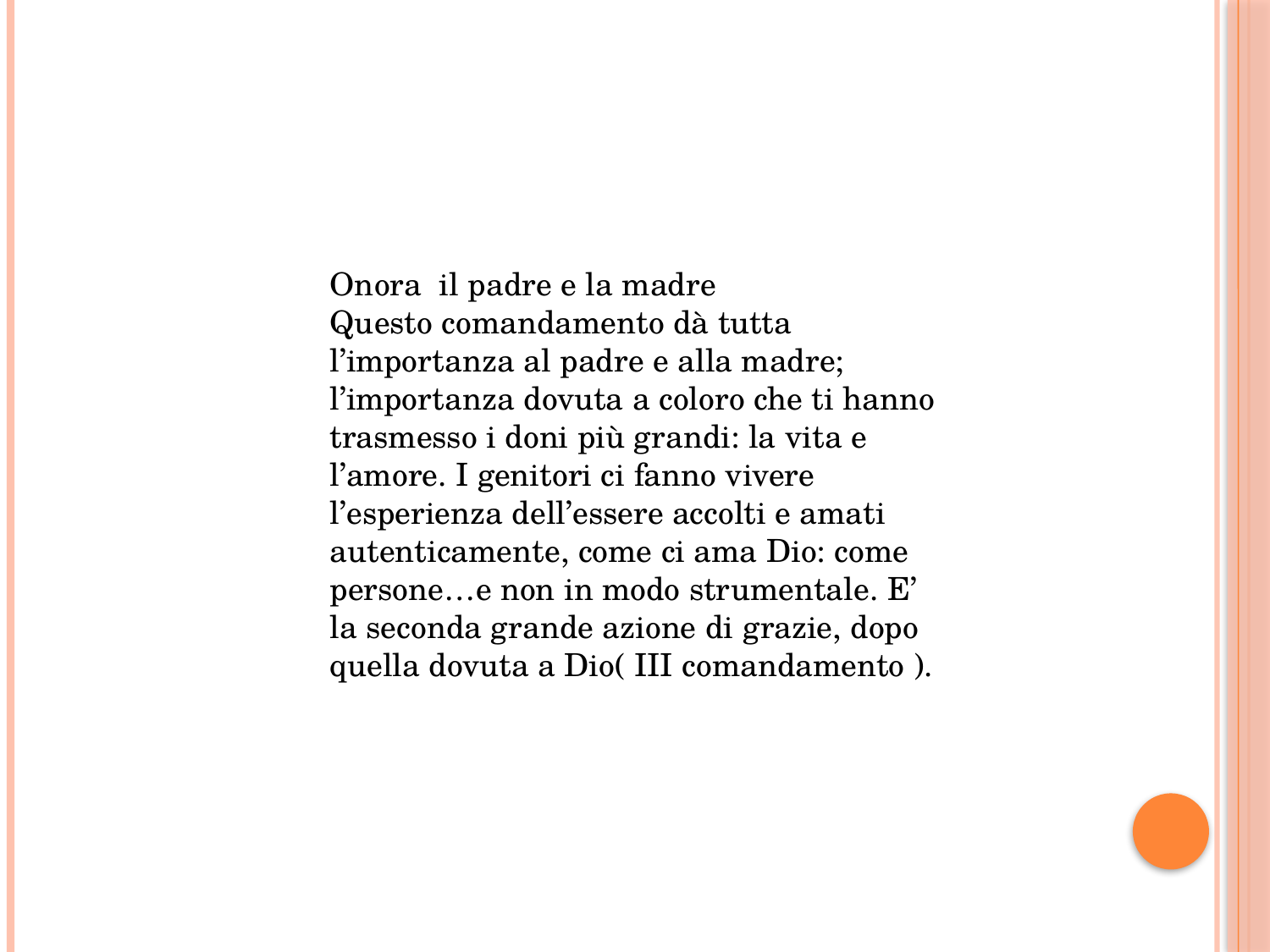

Onora  il padre e la madre
Questo comandamento dà tutta l’importanza al padre e alla madre; l’importanza dovuta a coloro che ti hanno trasmesso i doni più grandi: la vita e l’amore. I genitori ci fanno vivere l’esperienza dell’essere accolti e amati autenticamente, come ci ama Dio: come persone…e non in modo strumentale. E’ la seconda grande azione di grazie, dopo quella dovuta a Dio( III comandamento ).